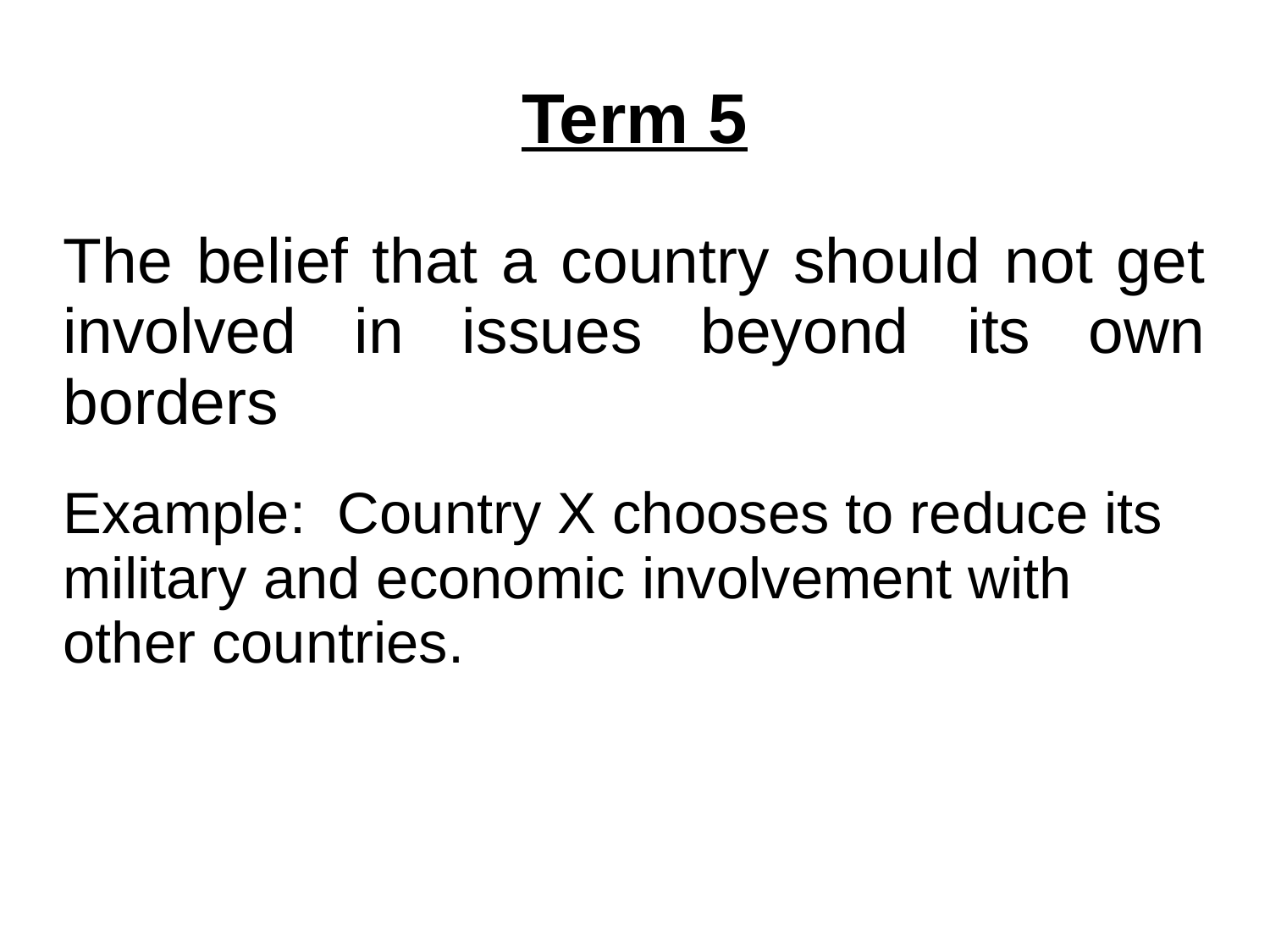

Term 5
The belief that a country should not get involved in issues beyond its own borders

Example:  Country X chooses to reduce its military and economic involvement with other countries.